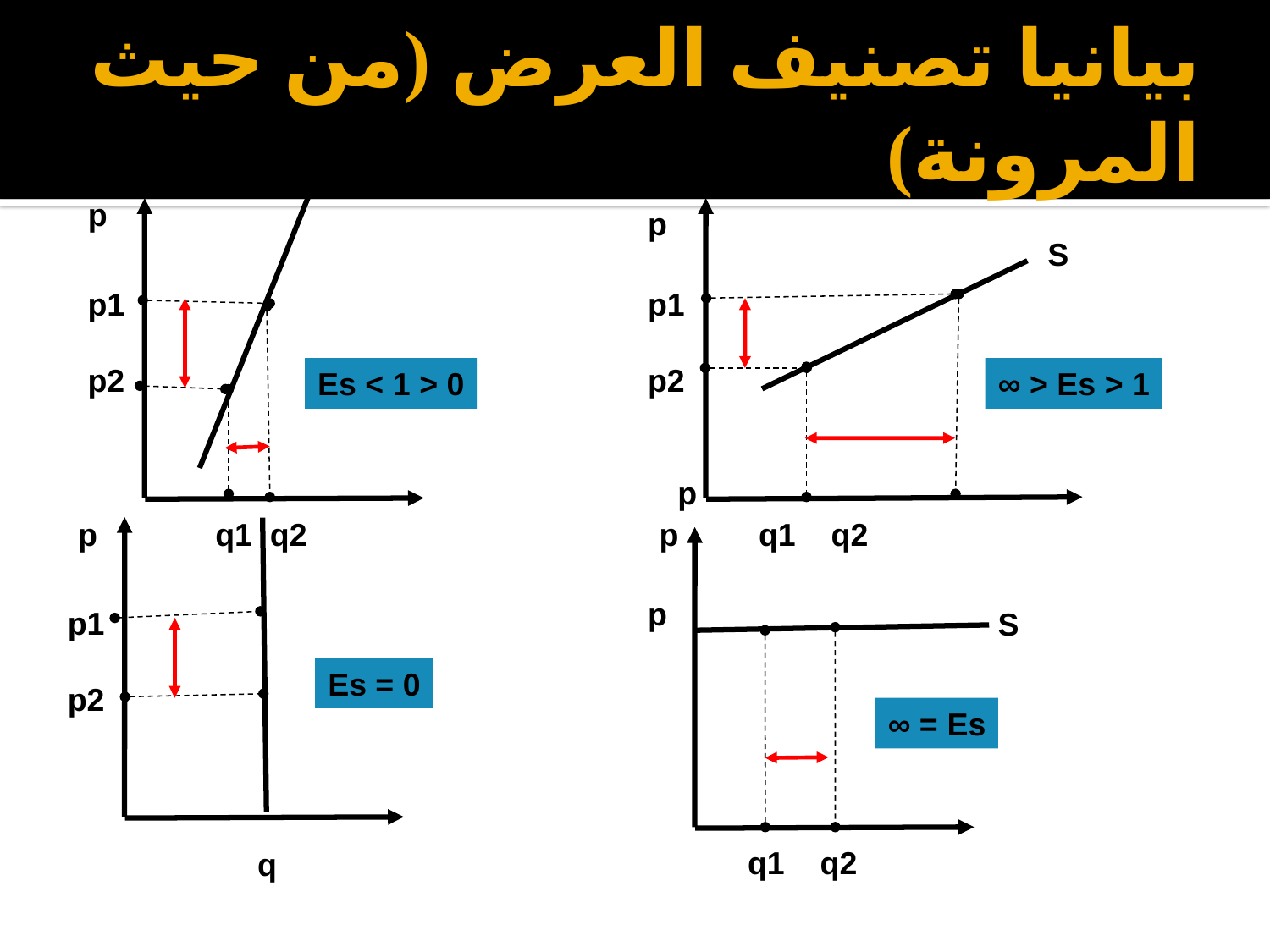

# بيانيا تصنيف العرض (من حيث المرونة)
S
p

p

S
p1

p2
p1

p2

0 < Es < 1
1 < Es < ∞

p

p
  q1  q2
p
q1    q2

p

p1

p2
S

Es = 0

Es = ∞

q1    q2
q